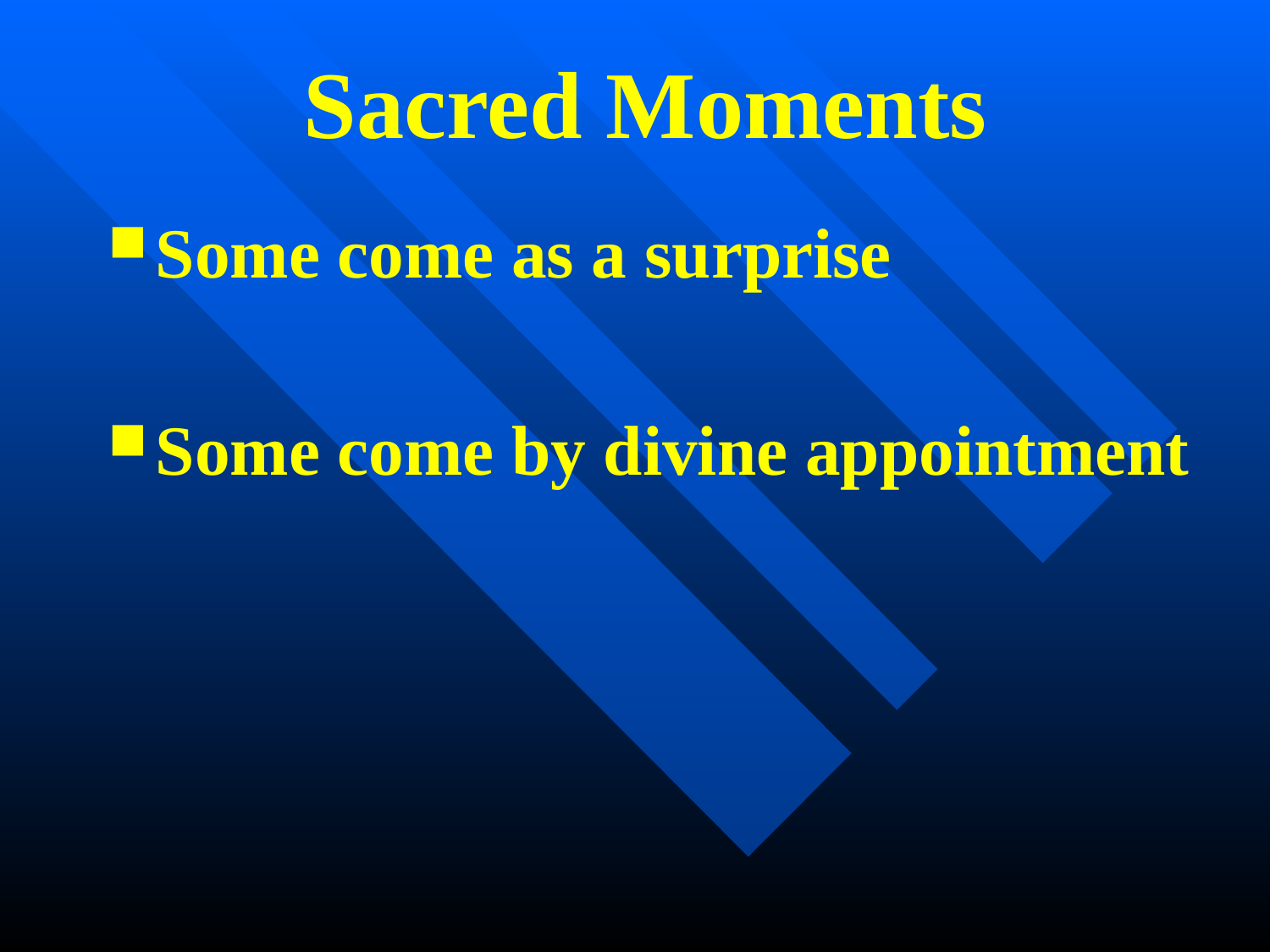

Sacred Moments
Some come as a surprise

Some come by divine appointment